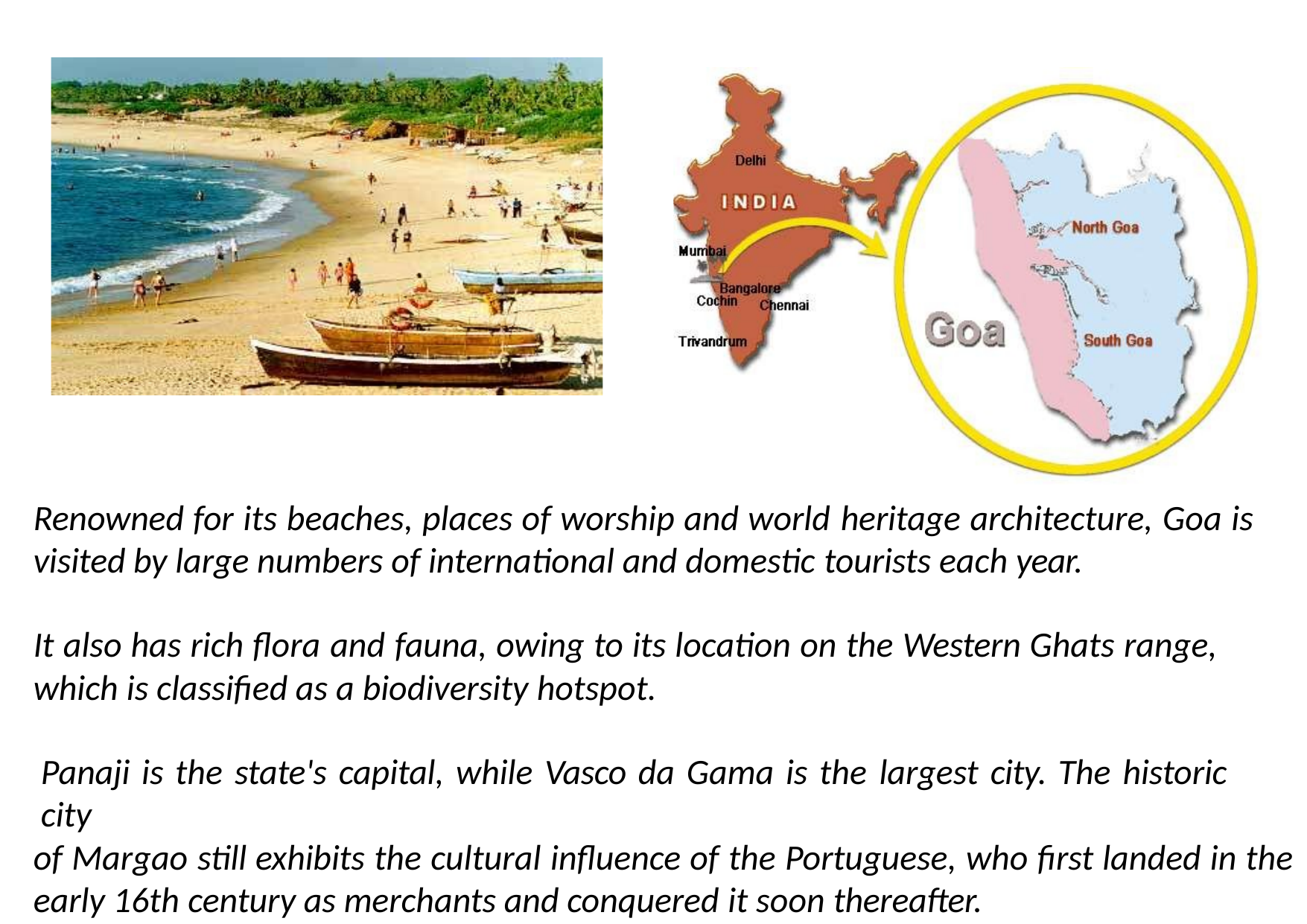

Renowned for its beaches, places of worship and world heritage architecture, Goa is  visited by large numbers of international and domestic tourists each year.

It also has rich flora and fauna, owing to its location on the Western Ghats range,  which is classified as a biodiversity hotspot.

Panaji is the state's capital, while Vasco da Gama is the largest city. The historic city
of Margao still exhibits the cultural influence of the Portuguese, who first landed in the  early 16th century as merchants and conquered it soon thereafter.